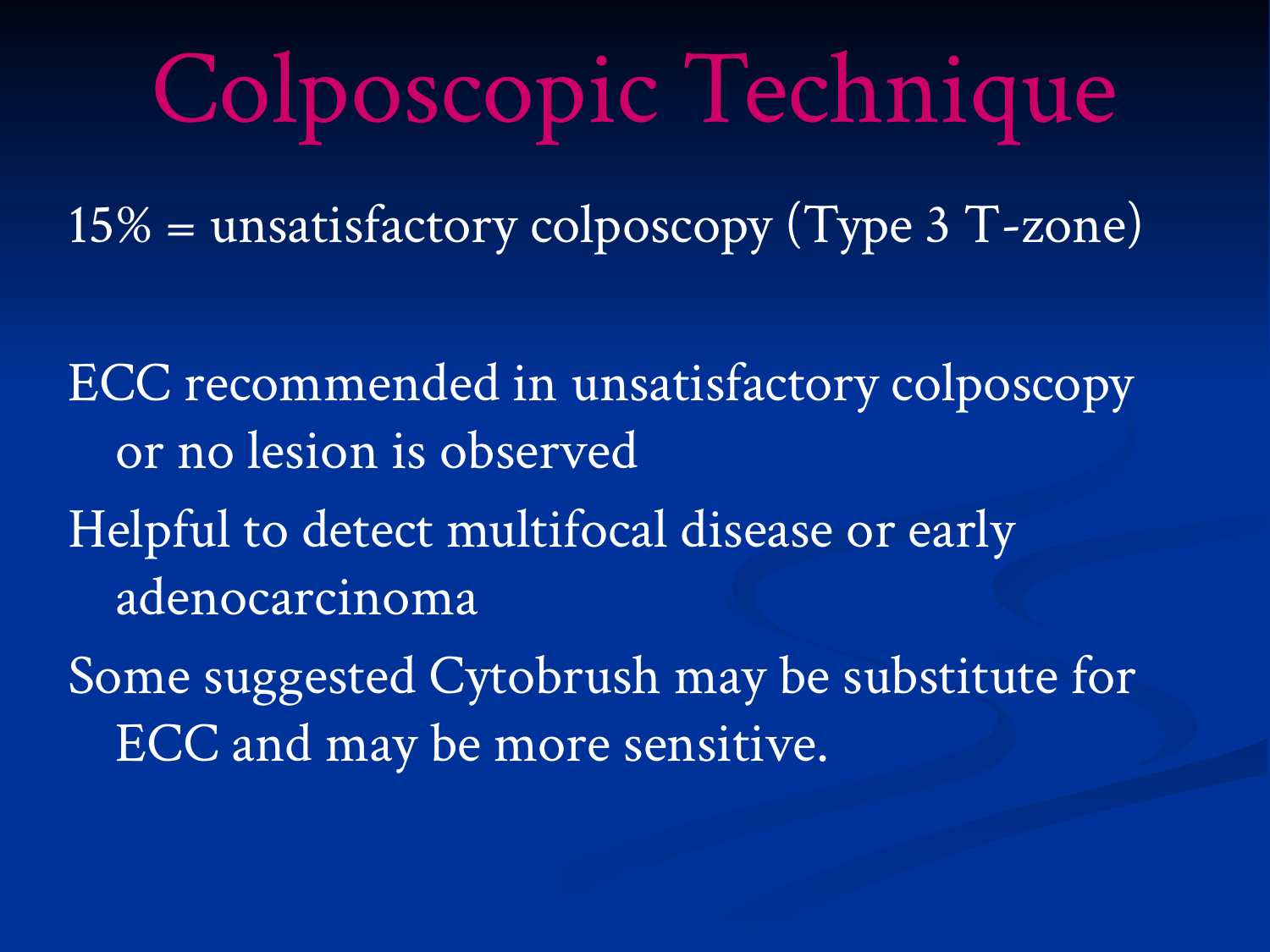

# Colposcopic Technique
15% = unsatisfactory colposcopy (Type 3 T-zone)

ECC recommended in unsatisfactory colposcopy or no lesion is observed
Helpful to detect multifocal disease or early adenocarcinoma
Some suggested Cytobrush may be substitute for ECC and may be more sensitive.